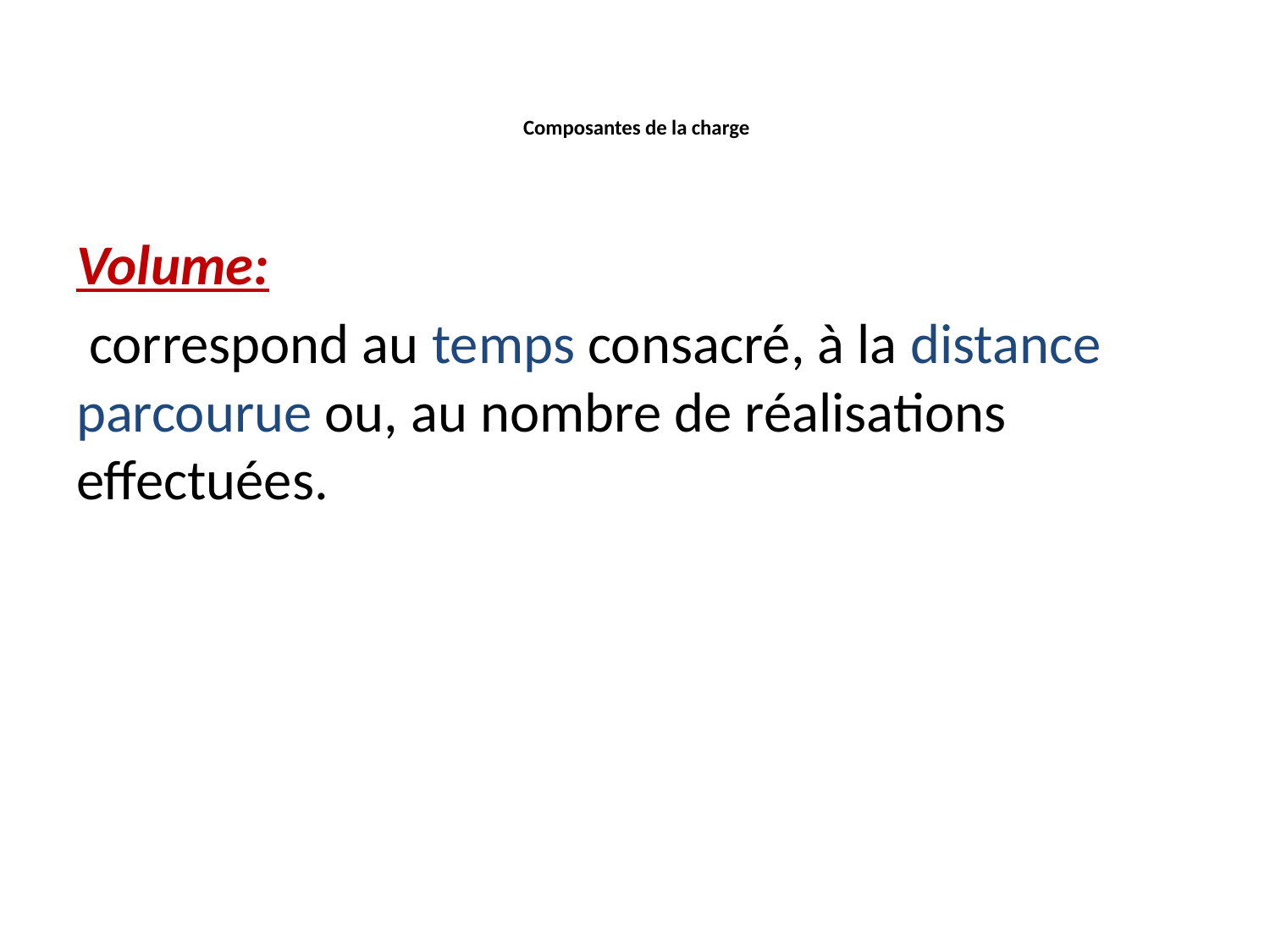

# Composantes de la charge
Volume:
 correspond au temps consacré, à la distance parcourue ou, au nombre de réalisations effectuées.